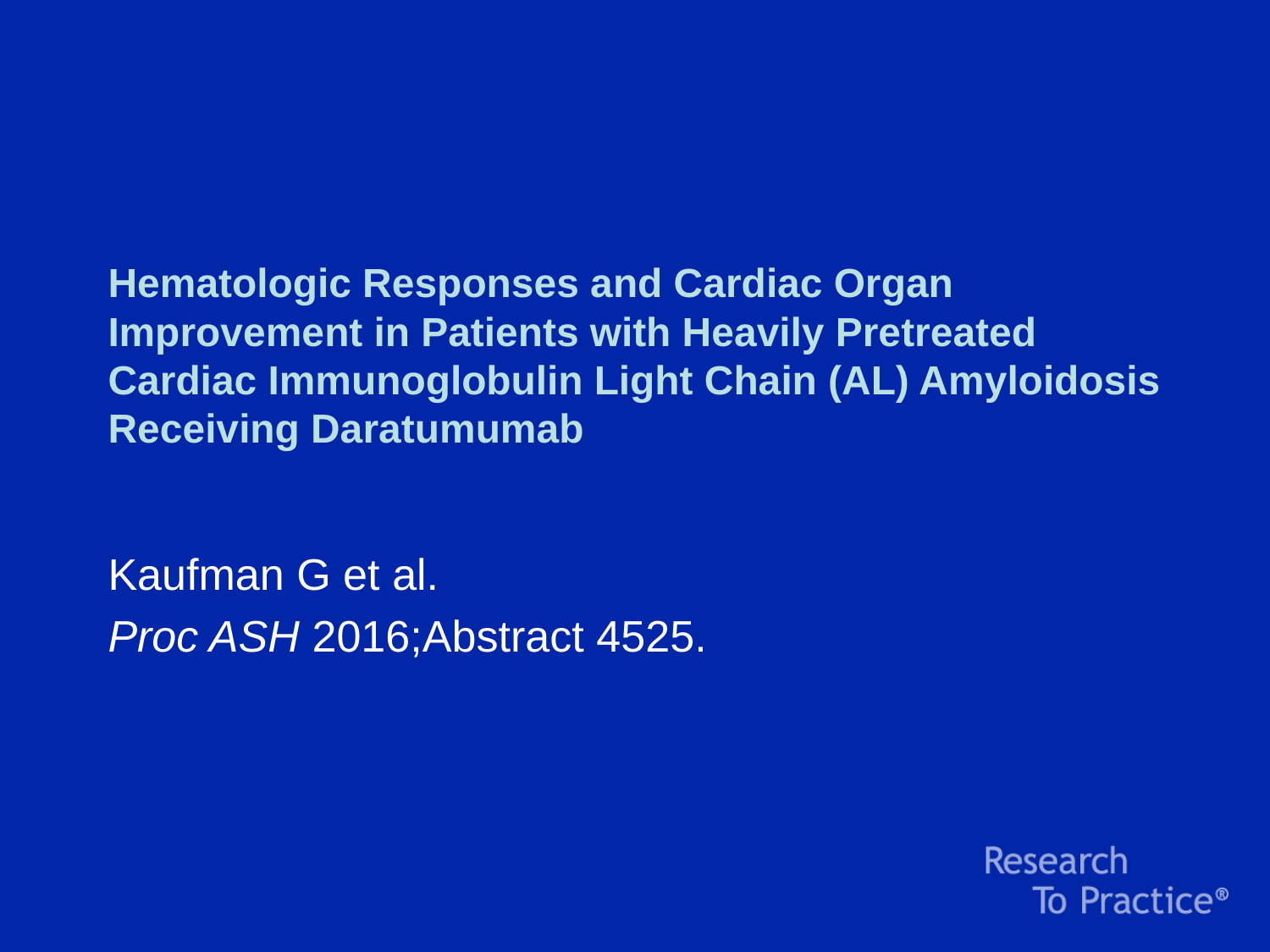

# Hematologic Responses and Cardiac Organ Improvement in Patients with Heavily Pretreated Cardiac Immunoglobulin Light Chain (AL) Amyloidosis Receiving Daratumumab
Kaufman G et al.
Proc ASH 2016;Abstract 4525.